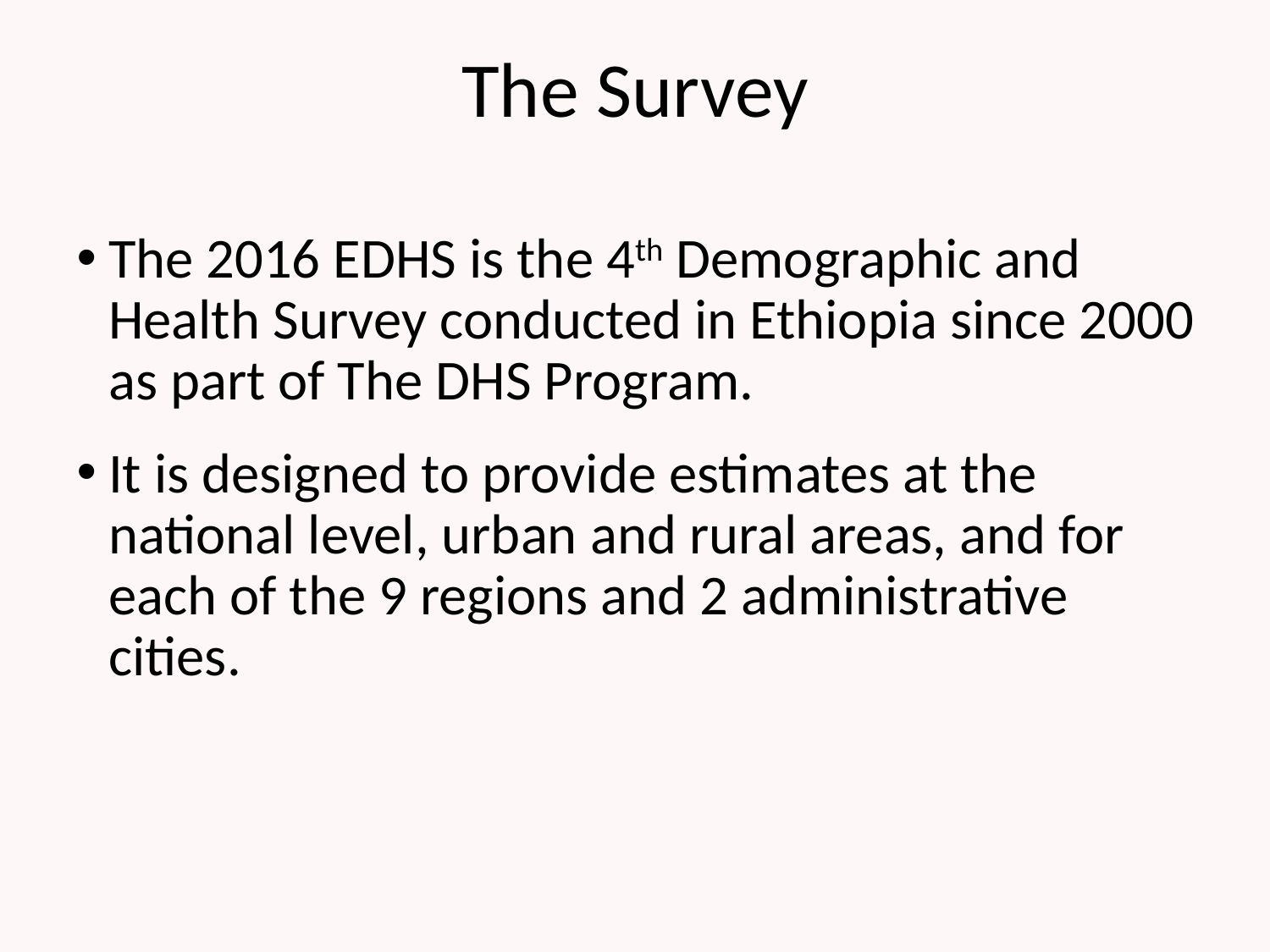

# The Survey
The 2016 EDHS is the 4th Demographic and Health Survey conducted in Ethiopia since 2000 as part of The DHS Program.
It is designed to provide estimates at the national level, urban and rural areas, and for each of the 9 regions and 2 administrative cities.